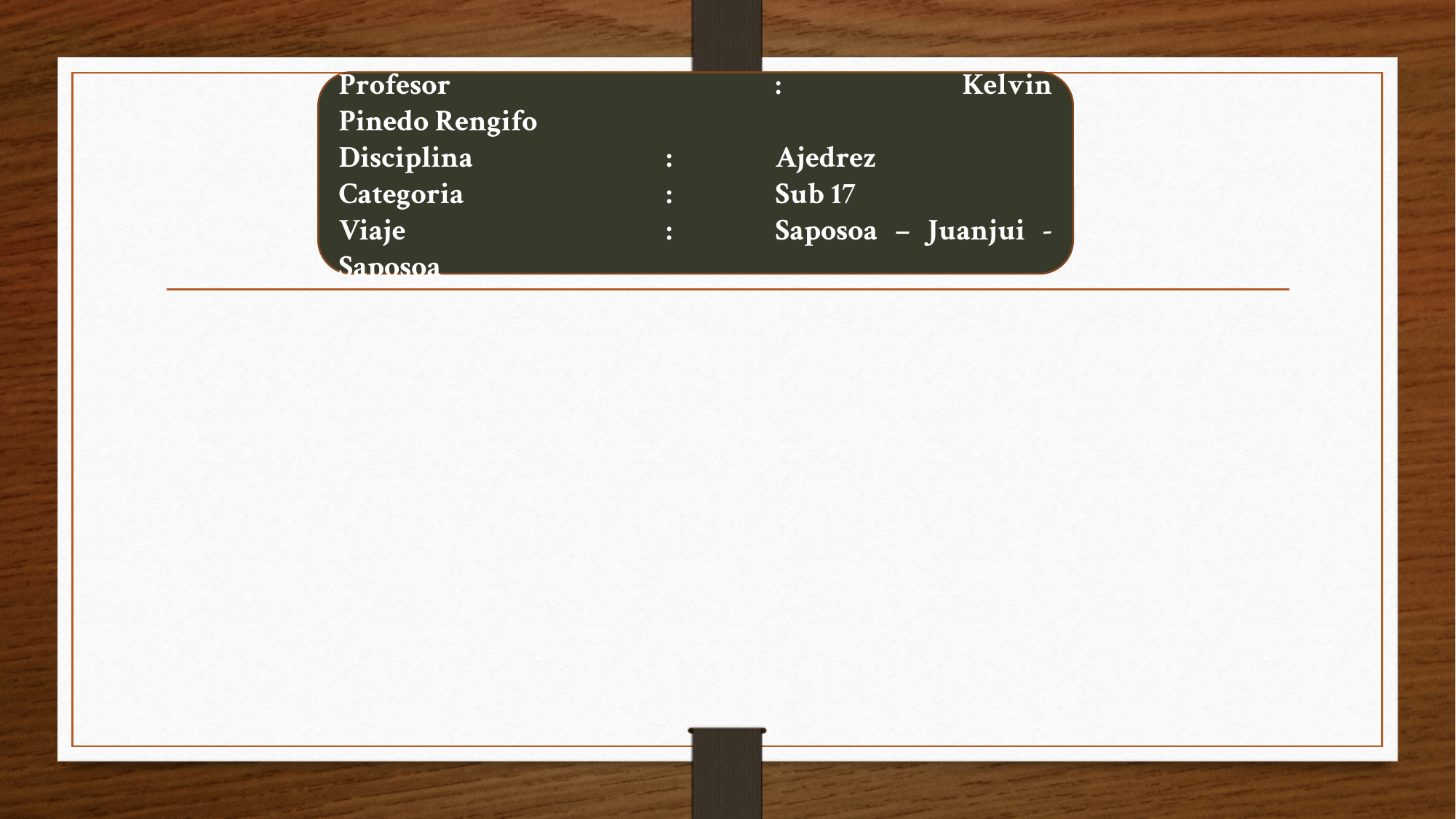

Profesor			: 	Kelvin Pinedo Rengifo
Disciplina		:	Ajedrez
Categoria		:	Sub 17
Viaje			:	Saposoa – Juanjui - Saposoa